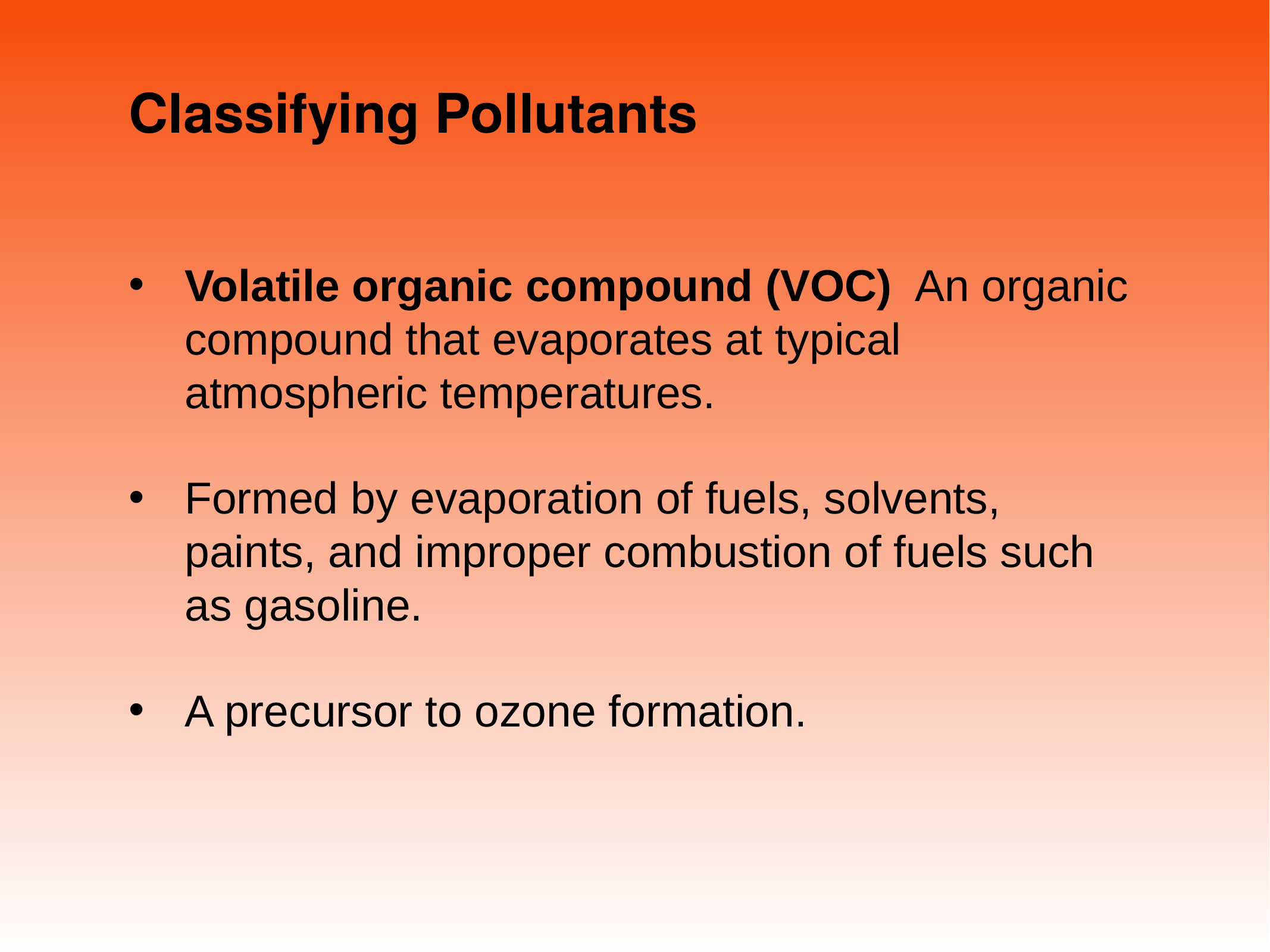

# Classifying Pollutants
Volatile organic compound (VOC)  An organic compound that evaporates at typical atmospheric temperatures.
Formed by evaporation of fuels, solvents, paints, and improper combustion of fuels such as gasoline.
A precursor to ozone formation.